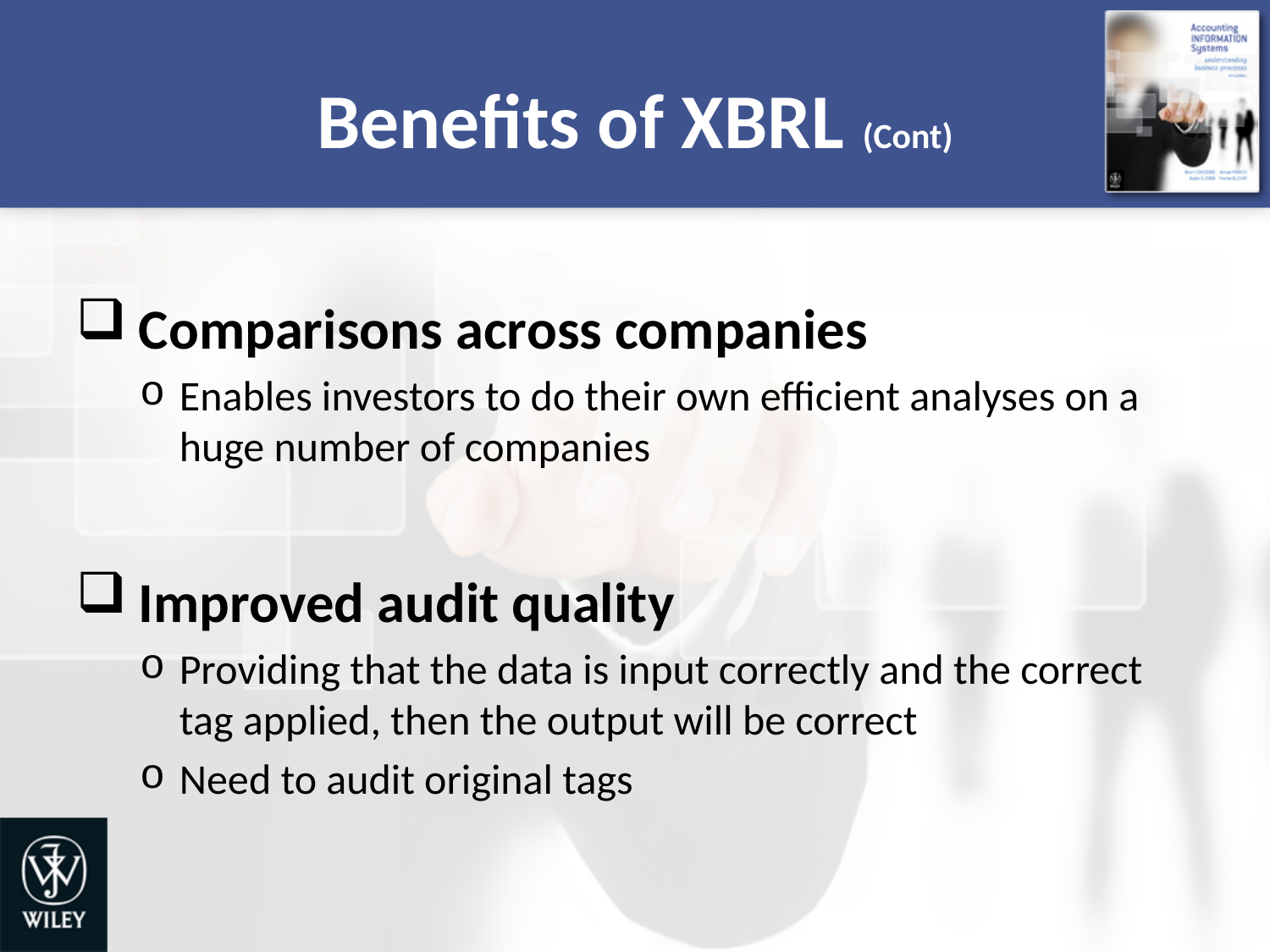

# Benefits of XBRL (Cont)
Comparisons across companies
Enables investors to do their own efficient analyses on a huge number of companies

Improved audit quality
Providing that the data is input correctly and the correct tag applied, then the output will be correct
Need to audit original tags